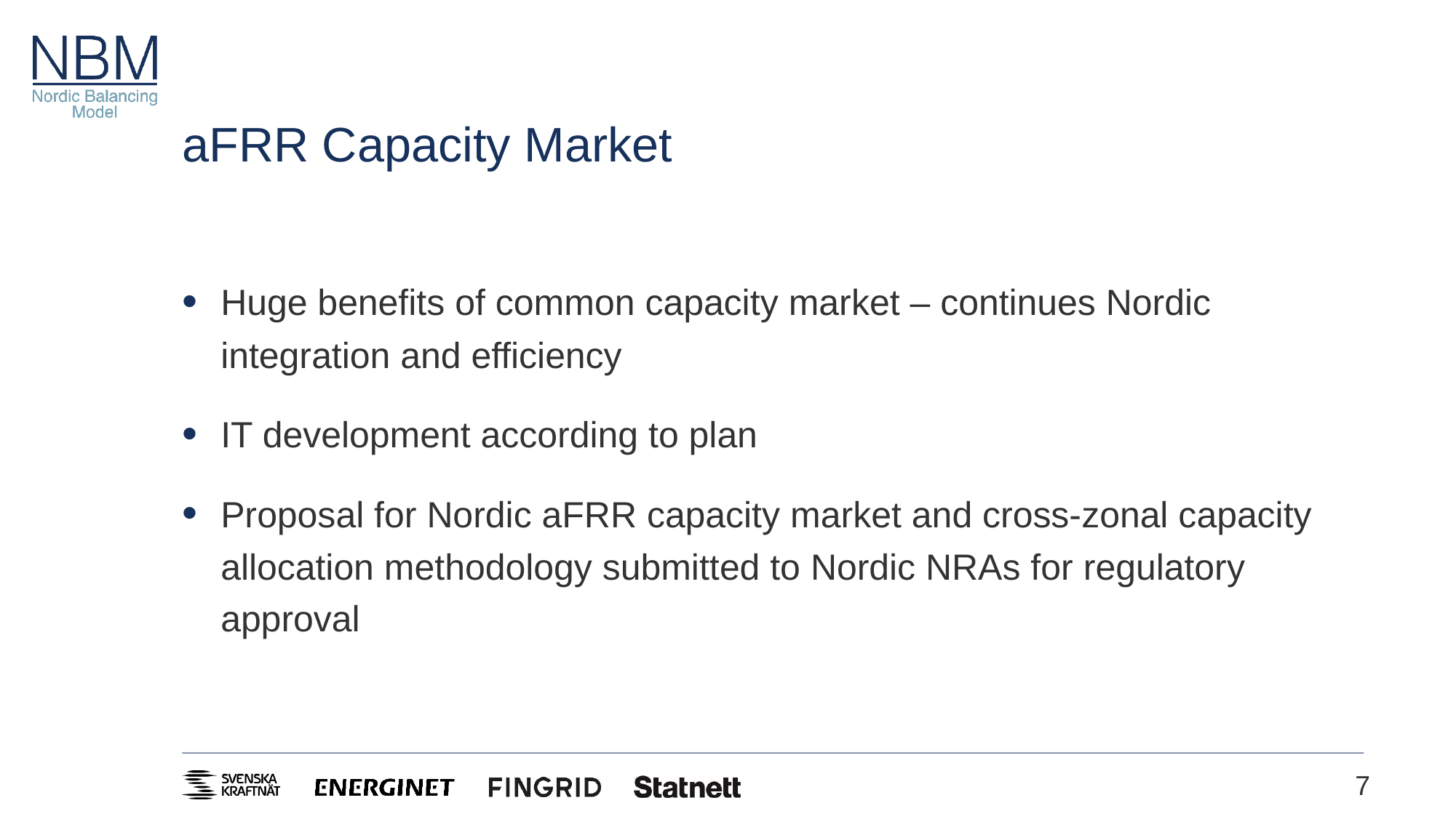

# aFRR Capacity Market
Huge benefits of common capacity market – continues Nordic integration and efficiency
IT development according to plan
Proposal for Nordic aFRR capacity market and cross-zonal capacity allocation methodology submitted to Nordic NRAs for regulatory approval